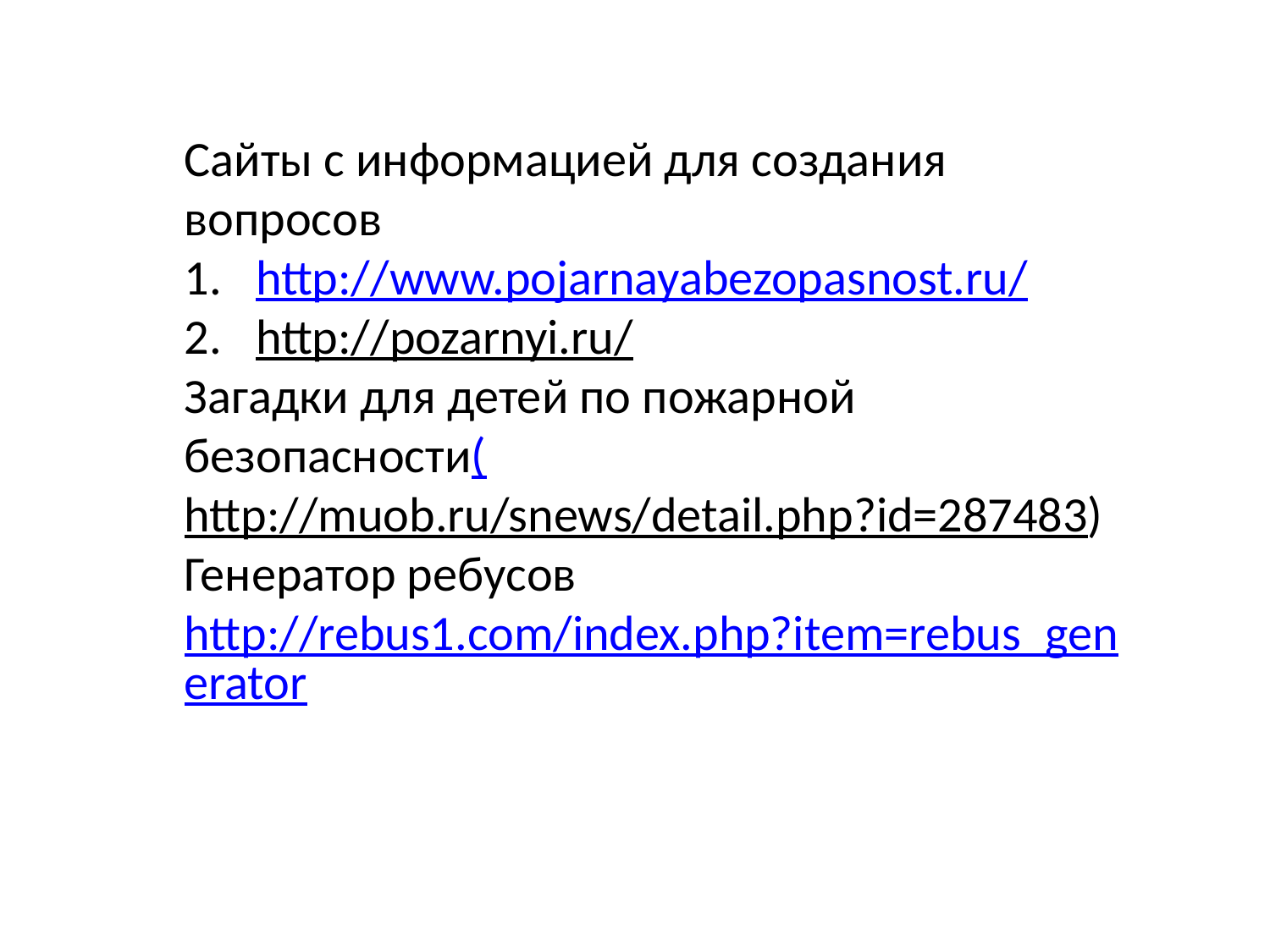

Сайты с информацией для создания вопросов
http://www.pojarnayabezopasnost.ru/
http://pozarnyi.ru/
Загадки для детей по пожарной безопасности(http://muob.ru/snews/detail.php?id=287483)
Генератор ребусов http://rebus1.com/index.php?item=rebus_generator